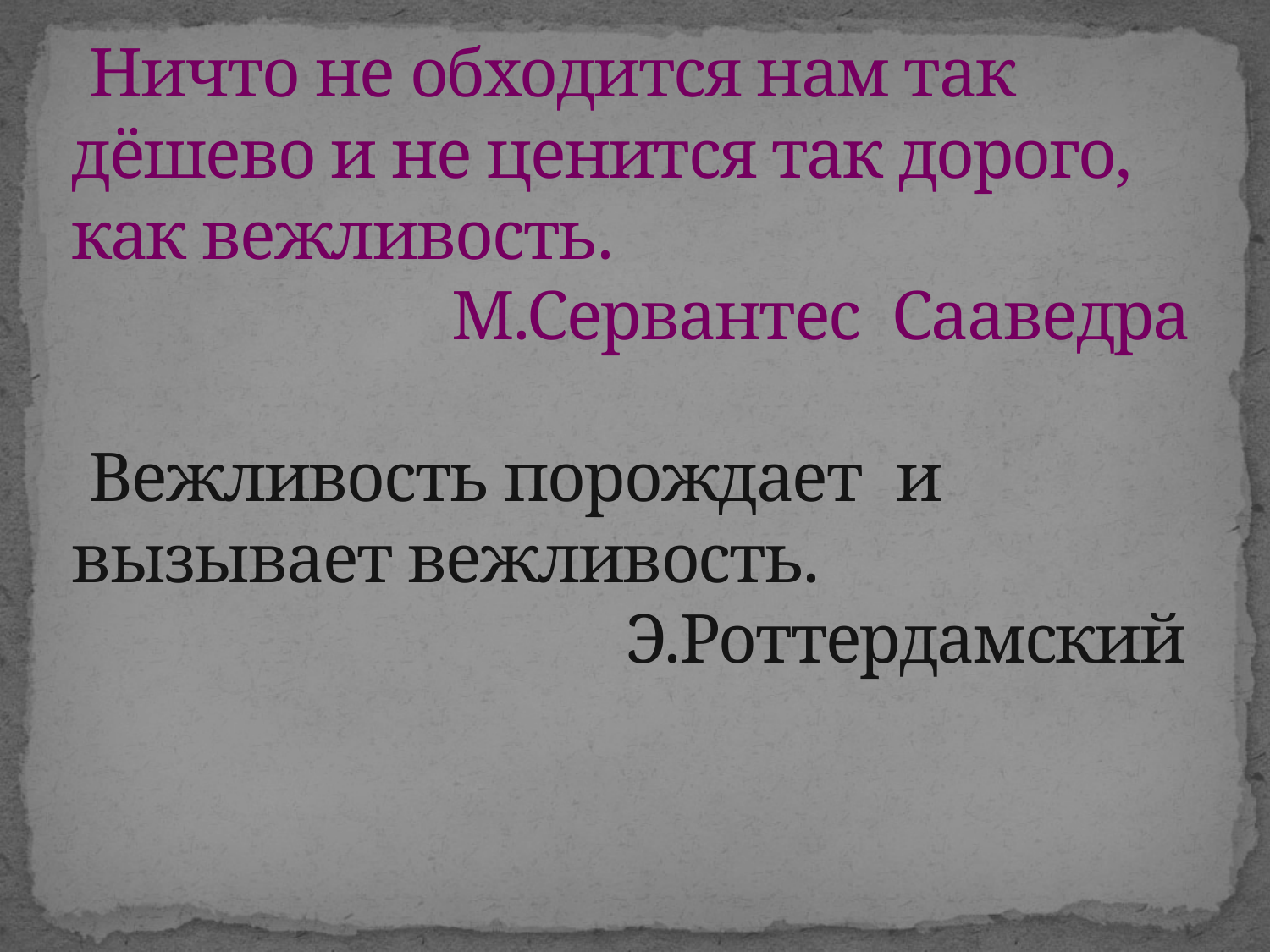

# Ничто не обходится нам так дёшево и не ценится так дорого, как вежливость. М.Сервантес  Сааведра Вежливость порождает  и вызывает вежливость. Э.Роттердамский